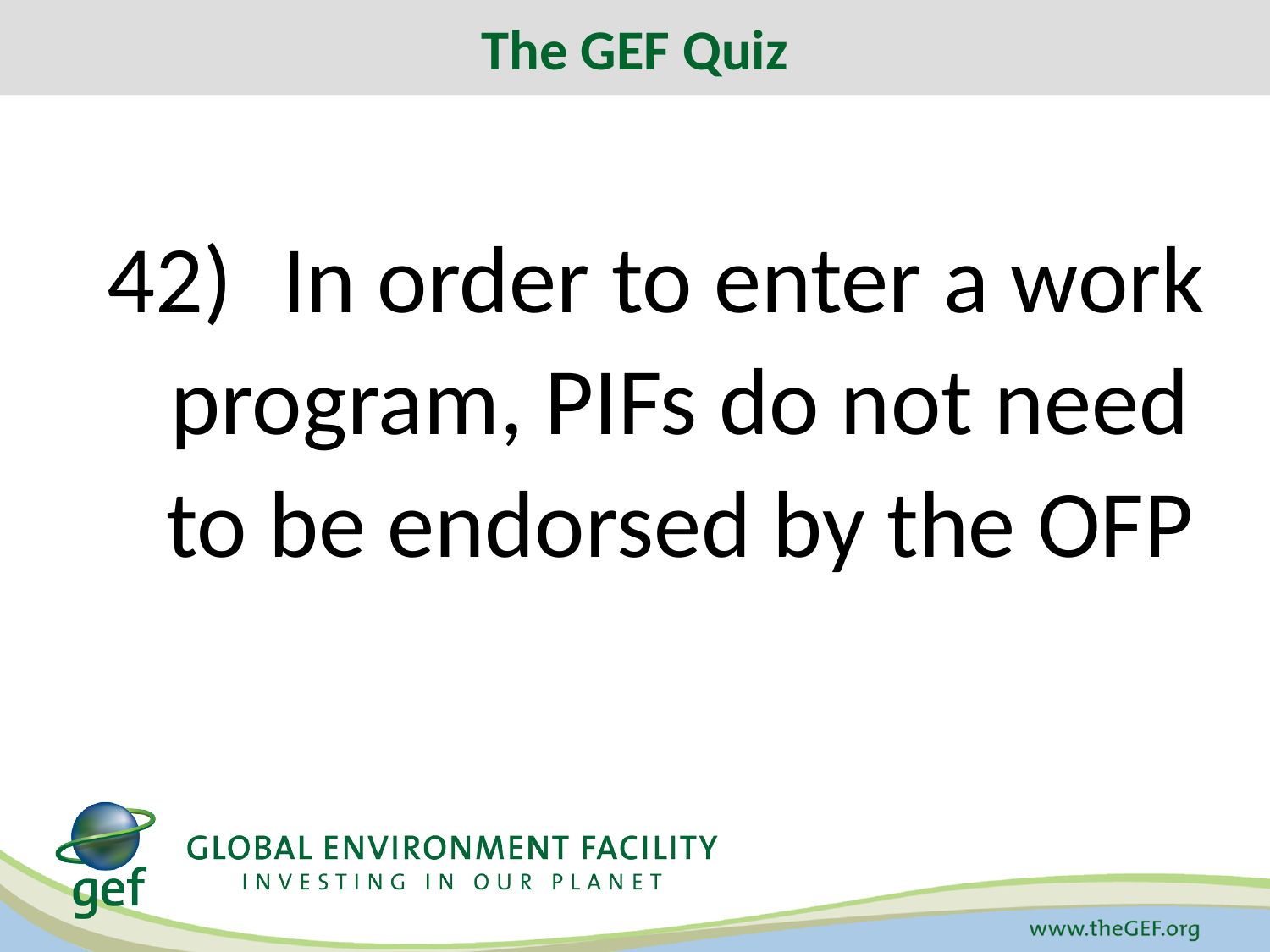

The GEF Quiz
# 42)	In order to enter a work program, PIFs do not need to be endorsed by the OFP